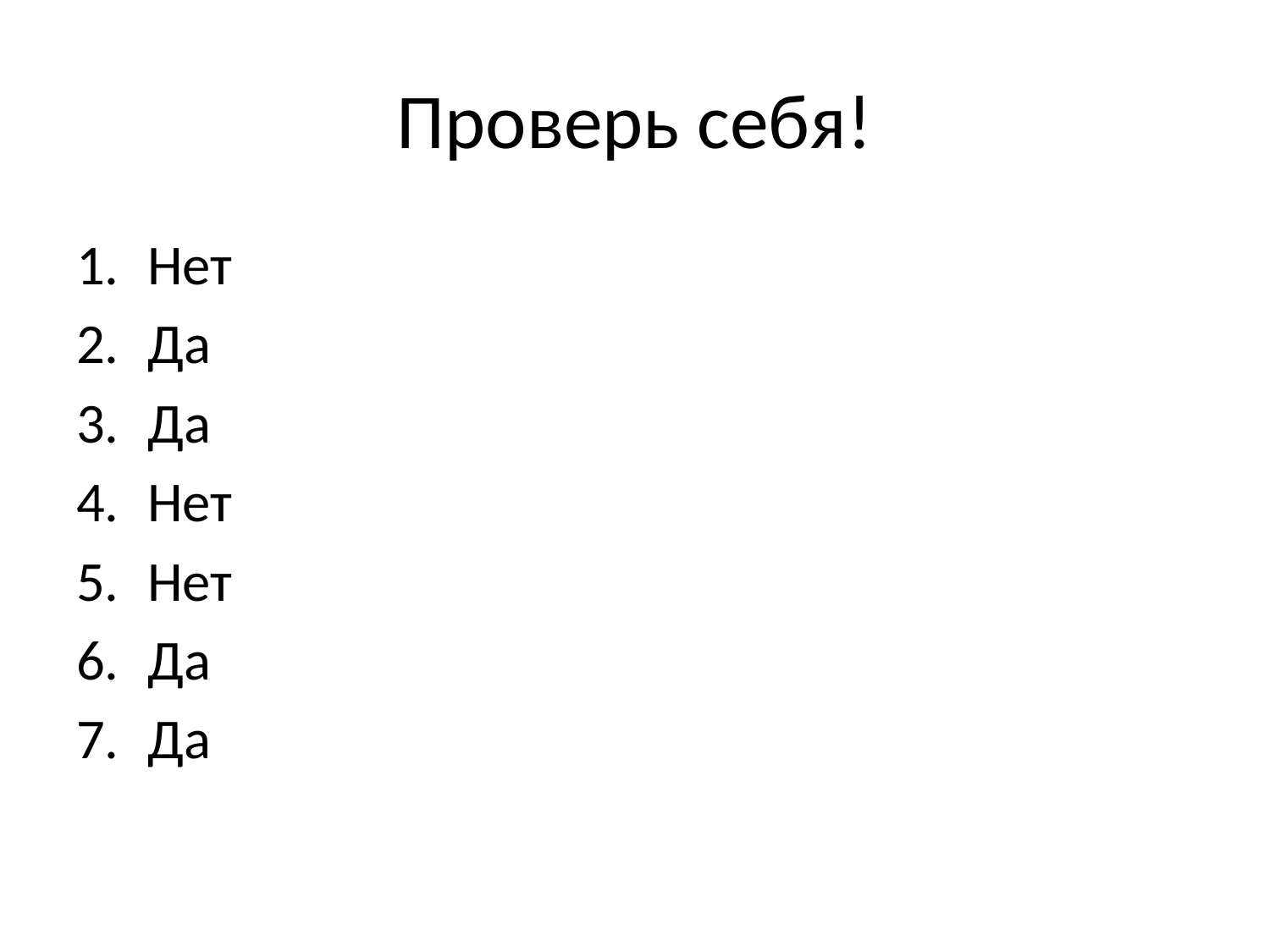

# Проверь себя!
Нет
Да
Да
Нет
Нет
Да
Да